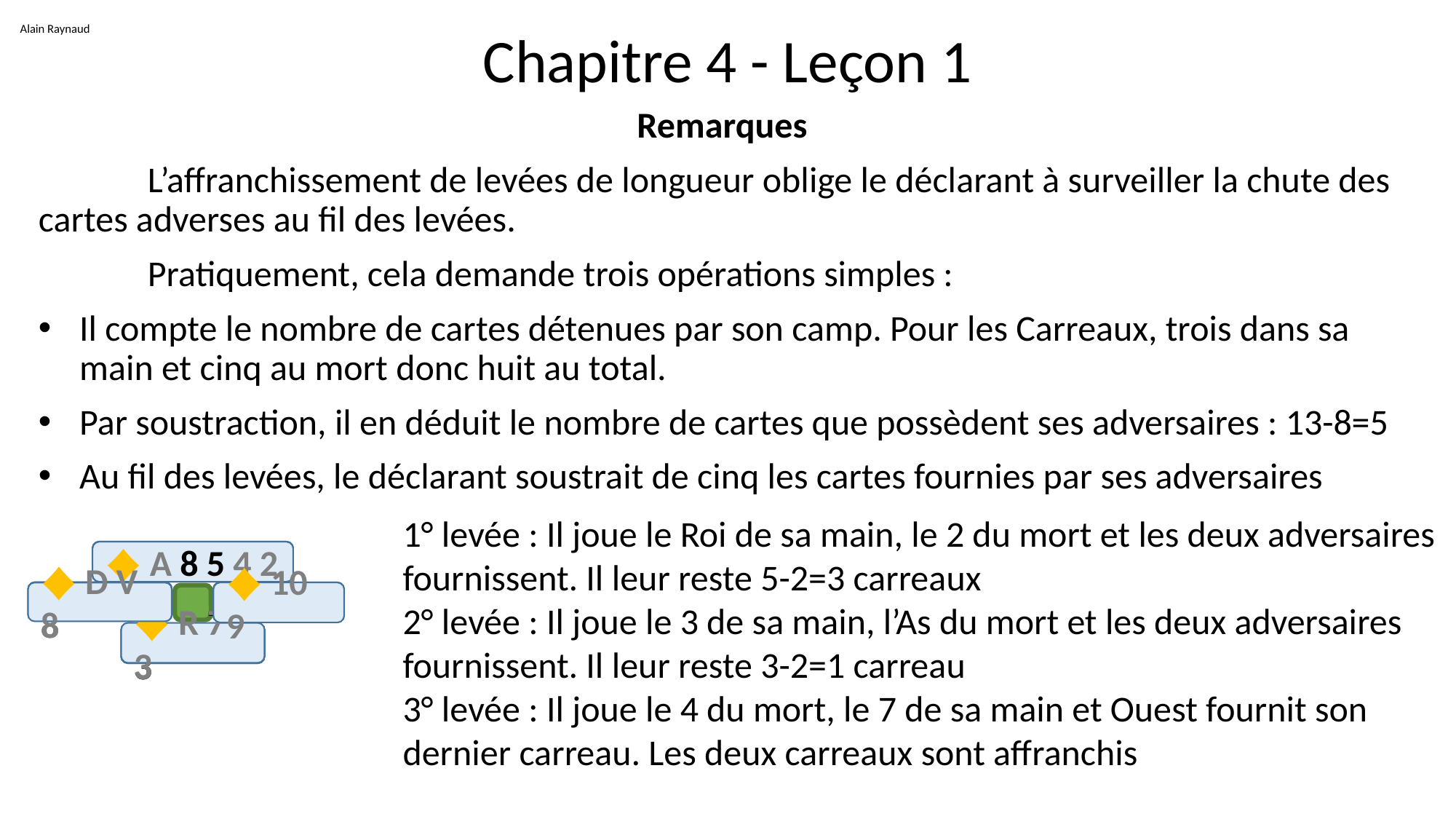

Alain Raynaud
# Chapitre 4 - Leçon 1
Remarques
	L’affranchissement de levées de longueur oblige le déclarant à surveiller la chute des cartes adverses au fil des levées.
	Pratiquement, cela demande trois opérations simples :
Il compte le nombre de cartes détenues par son camp. Pour les Carreaux, trois dans sa main et cinq au mort donc huit au total.
Par soustraction, il en déduit le nombre de cartes que possèdent ses adversaires : 13-8=5
Au fil des levées, le déclarant soustrait de cinq les cartes fournies par ses adversaires

1° levée : Il joue le Roi de sa main, le 2 du mort et les deux adversaires fournissent. Il leur reste 5-2=3 carreaux
2° levée : Il joue le 3 de sa main, l’As du mort et les deux adversaires fournissent. Il leur reste 3-2=1 carreau
3° levée : Il joue le 4 du mort, le 7 de sa main et Ouest fournit son dernier carreau. Les deux carreaux sont affranchis
♦ A 8 5 4 2
♦ A 8 5 4 2

♦ R 7 3
♦ 10 9
♦ D V 8
♦ A 8 5 4 2
♦ A 8 5 4 2
♦ D V 8
♦ 10 9
♦ D V 8
♦ 10 9
♦ D V 8
♦ R 7 3
♦ R 7 3
♦ R 7 3